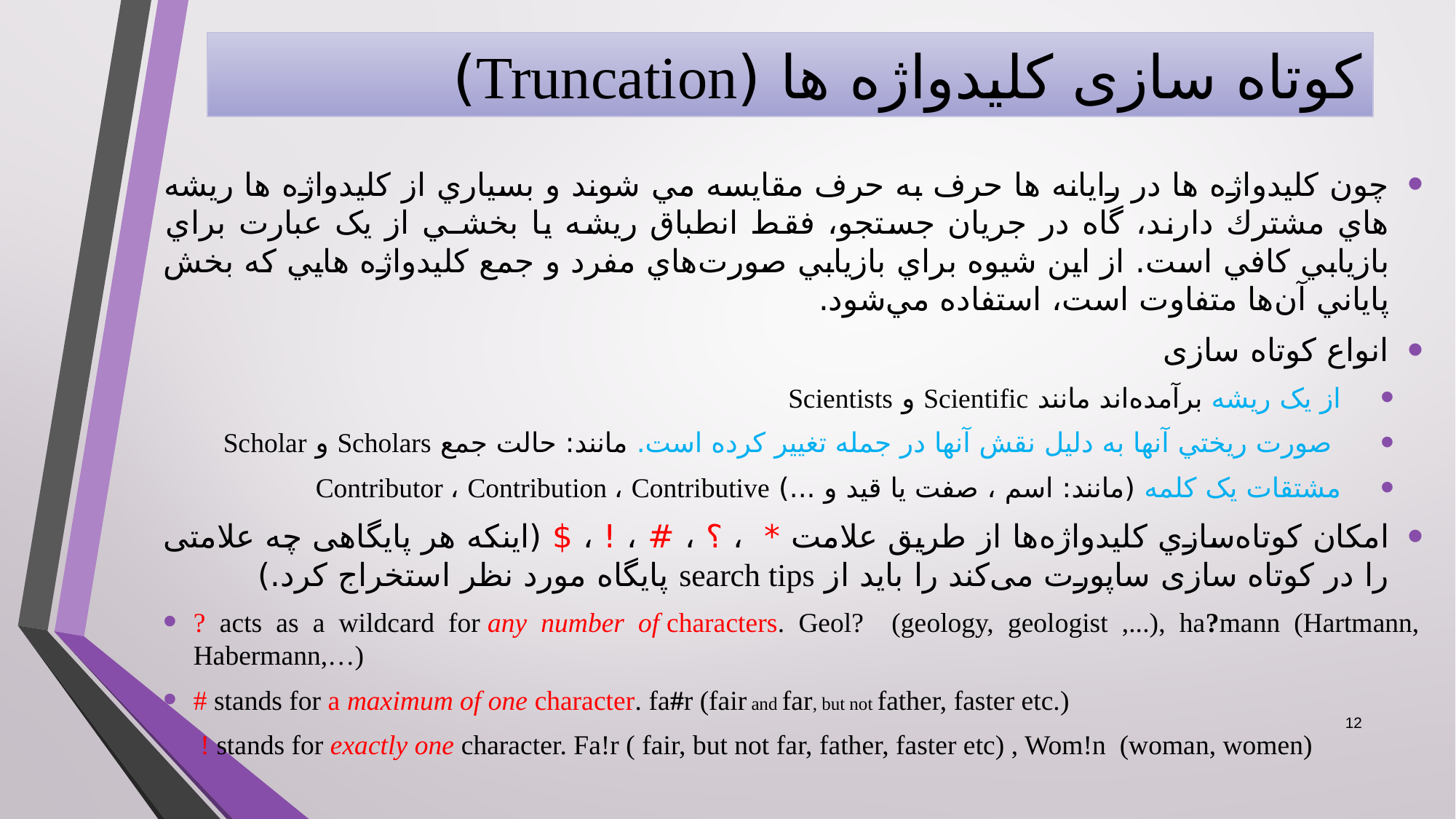

# کوتاه سازی کلیدواژه ها (Truncation)
چون کلیدواژه ها در رايانه ها حرف به حرف مقايسه مي شوند و بسیاري از کلیدواژه ها ريشه هاي مشترك دارند، گاه در جريان جستجو، فقط انطباق ريشه يا بخشـي از يک عبارت براي بازيابي کافي است. از اين شیوه براي بازيابي صورت‌هاي مفرد و جمع کلیدواژه هايي که بخش پاياني آن‌ها متفاوت است، استفاده مي‌شود.
انواع کوتاه سازی
از يک ريشه برآمده‌اند مانند Scientific و Scientists
 صورت ريختي آنها به دلیل نقش آنها در جمله تغییر کرده است. مانند: حالت جمع Scholars و Scholar
مشتقات يک کلمه (مانند: اسم ، صفت يا قید و ...) Contributor ، Contribution ، Contributive
امکان کوتاه‌سازي کلیدواژه‌ها از طريق علامت *  ، ؟ ، # ، ! ، $ (اینکه هر پایگاهی چه علامتی را در کوتاه سازی ساپورت می‌کند را باید از search tips پایگاه مورد نظر استخراج کرد.)
? acts as a wildcard for any number of characters. Geol?  (geology, geologist ,...), ha?mann (Hartmann, Habermann,…)
# stands for a maximum of one character. fa#r (fair and far, but not father, faster etc.)
 ! stands for exactly one character. Fa!r ( fair, but not far, father, faster etc) , Wom!n  (woman, women)

12